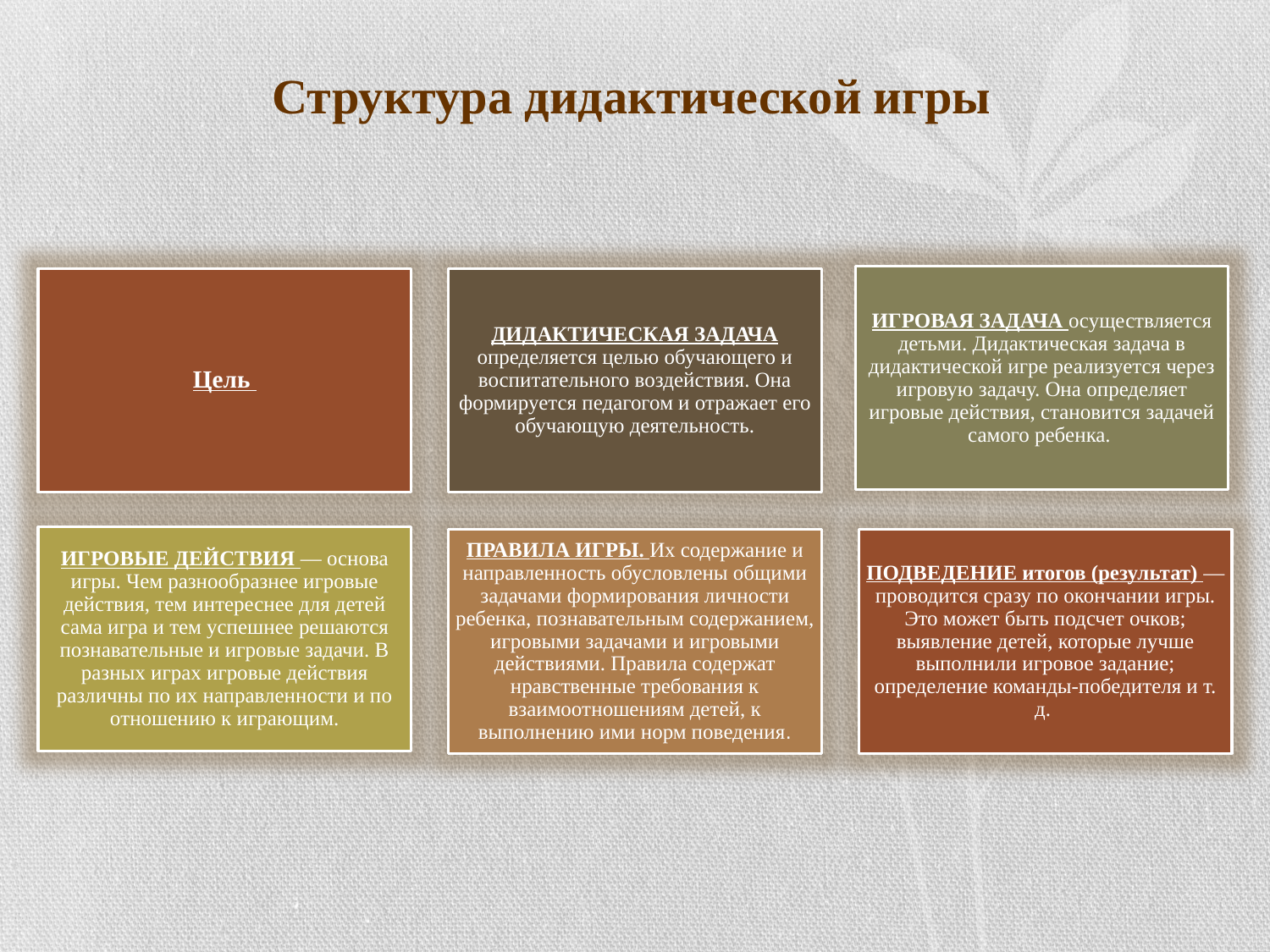

# Структура дидактической игры
Цель
ДИДАКТИЧЕСКАЯ ЗАДАЧА определяется целью обучающего и воспитательного воздействия. Она формируется педагогом и отражает его обучающую деятельность.
ИГРОВАЯ ЗАДАЧА осуществляется детьми. Дидактическая задача в дидактической игре реализуется через игровую задачу. Она определяет игровые действия, становится задачей самого ребенка.
ИГРОВЫЕ ДЕЙСТВИЯ — основа игры. Чем разнообразнее игровые действия, тем интереснее для детей сама игра и тем успешнее решаются познавательные и игровые задачи. В разных играх игровые действия различны по их направленности и по отношению к играющим.
ПРАВИЛА ИГРЫ. Их содержание и направленность обусловлены общими задачами формирования личности ребенка, познавательным содержанием, игровыми задачами и игровыми действиями. Правила содержат нравственные требования к взаимоотношениям детей, к выполнению ими норм поведения.
ПОДВЕДЕНИЕ итогов (результат) — проводится сразу по окончании игры. Это может быть подсчет очков; выявление детей, которые лучше выполнили игровое задание; определение команды-победителя и т. д.